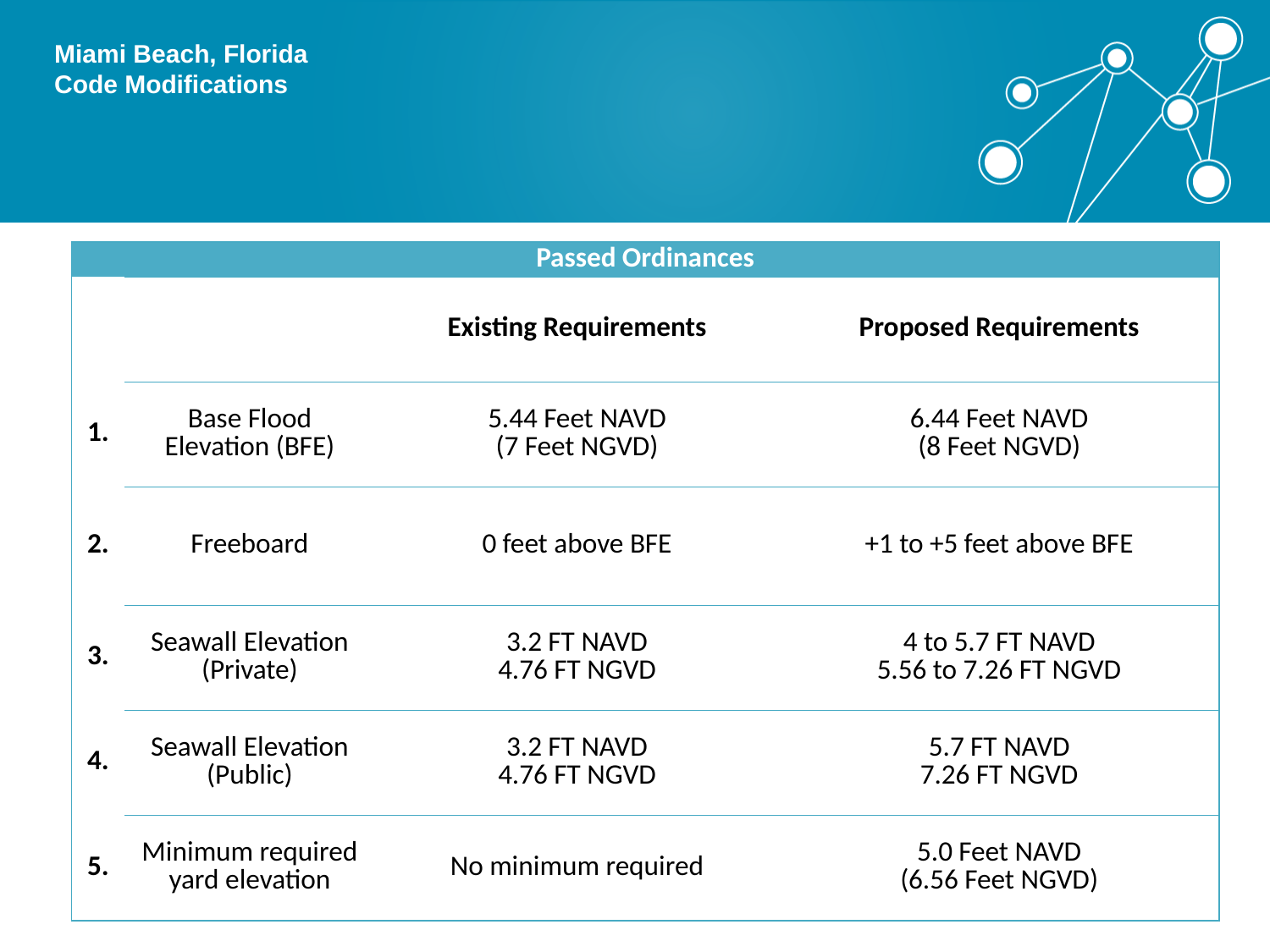

# Miami Beach, Florida Code Modifications
| Passed Ordinances |  |  |  |
| --- | --- | --- | --- |
|  |  | Existing Requirements | Proposed Requirements |
| 1. | Base Flood Elevation (BFE) | 5.44 Feet NAVD (7 Feet NGVD) | 6.44 Feet NAVD (8 Feet NGVD) |
| 2. | Freeboard | 0 feet above BFE | +1 to +5 feet above BFE |
| 3. | Seawall Elevation (Private) | 3.2 FT NAVD 4.76 FT NGVD | 4 to 5.7 FT NAVD 5.56 to 7.26 FT NGVD |
| 4. | Seawall Elevation (Public) | 3.2 FT NAVD 4.76 FT NGVD | 5.7 FT NAVD 7.26 FT NGVD |
| 5. | Minimum required yard elevation | No minimum required | 5.0 Feet NAVD (6.56 Feet NGVD) |